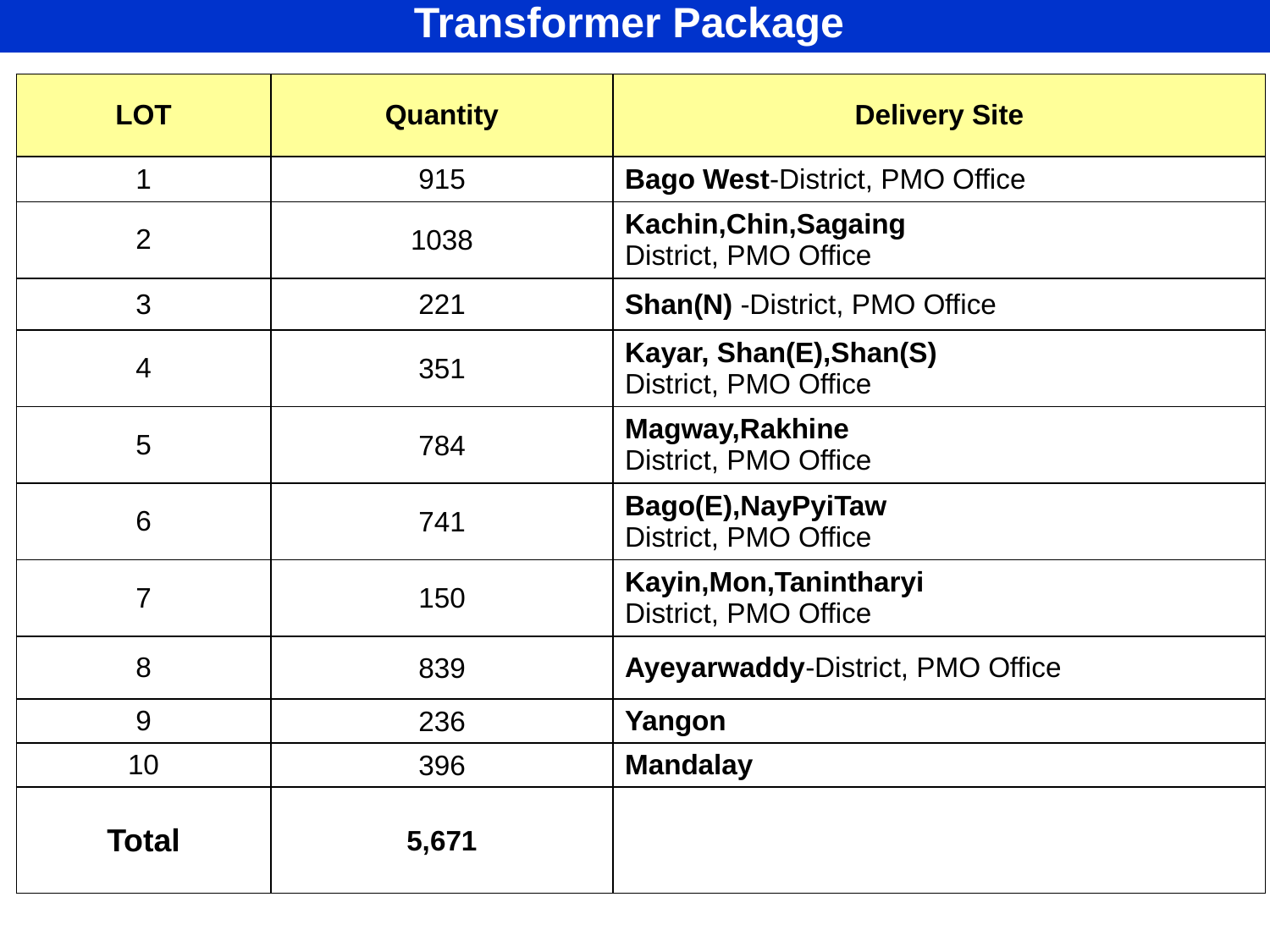

Transformer Package
| LOT | Quantity | Delivery Site |
| --- | --- | --- |
| 1 | 915 | Bago West-District, PMO Office |
| 2 | 1038 | Kachin,Chin,Sagaing District, PMO Office |
| 3 | 221 | Shan(N) -District, PMO Office |
| 4 | 351 | Kayar, Shan(E),Shan(S) District, PMO Office |
| 5 | 784 | Magway,Rakhine District, PMO Office |
| 6 | 741 | Bago(E),NayPyiTaw District, PMO Office |
| 7 | 150 | Kayin,Mon,Tanintharyi District, PMO Office |
| 8 | 839 | Ayeyarwaddy-District, PMO Office |
| 9 | 236 | Yangon |
| 10 | 396 | Mandalay |
| Total | 5,671 |  |